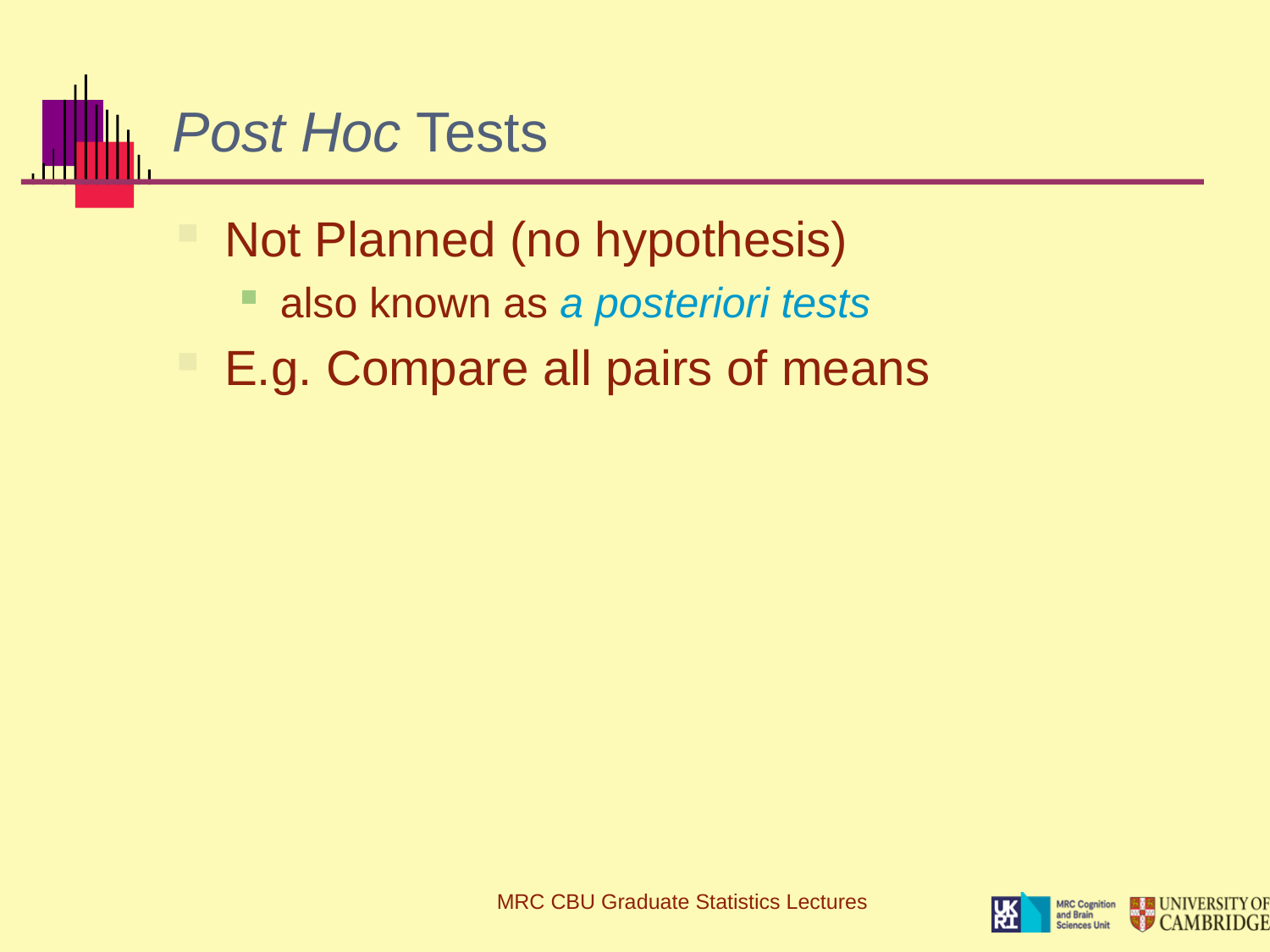

# Post Hoc Tests
Not Planned (no hypothesis)
also known as a posteriori tests
E.g. Compare all pairs of means

MRC CBU Graduate Statistics Lectures